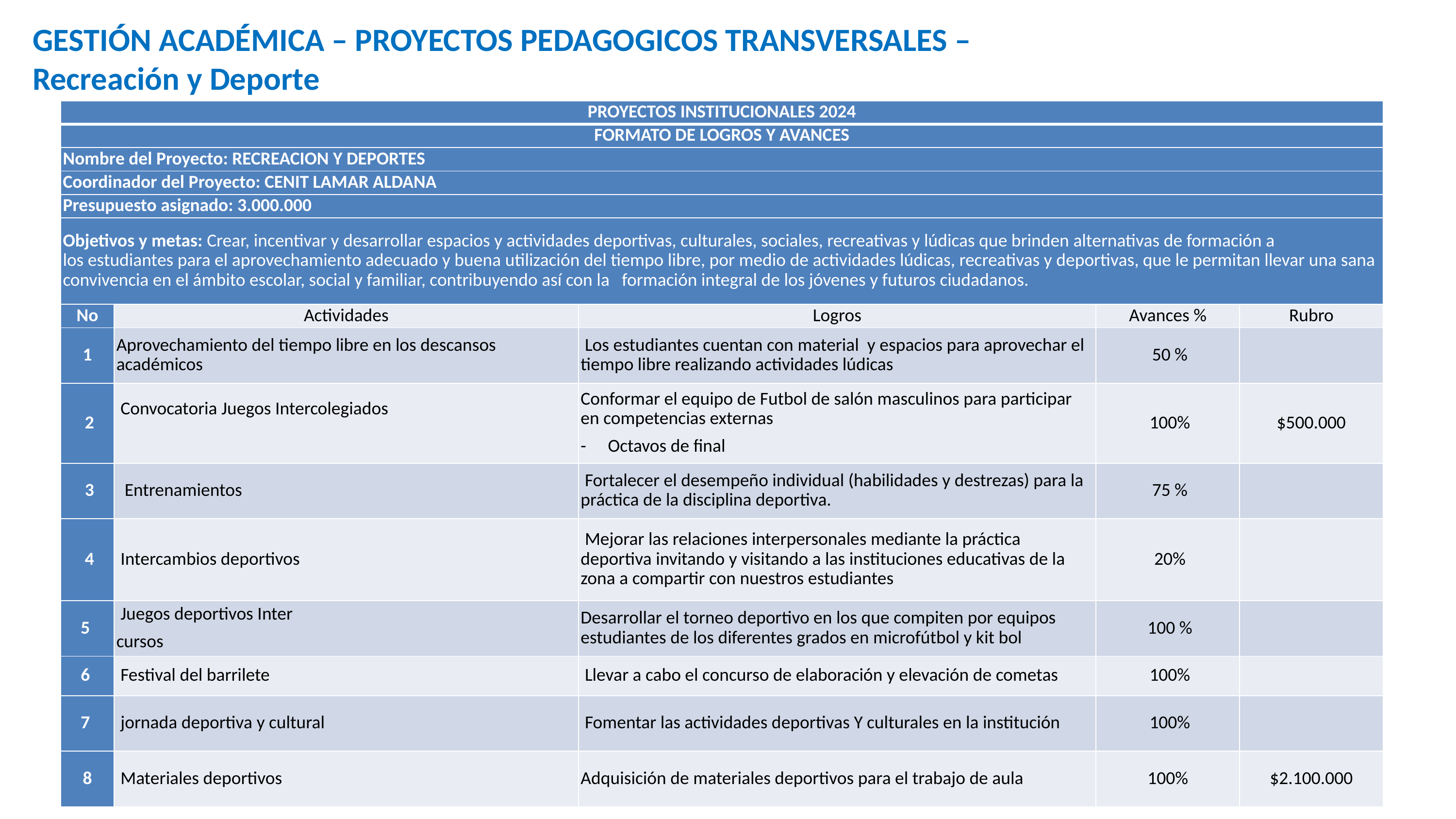

GESTIÓN ACADÉMICA – PROYECTOS PEDAGOGICOS TRANSVERSALES –
Recreación y Deporte
| PROYECTOS INSTITUCIONALES 2024 |  |  |  |  |
| --- | --- | --- | --- | --- |
| FORMATO DE LOGROS Y AVANCES |  |  |  |  |
| Nombre del Proyecto: RECREACION Y DEPORTES |  |  |  |  |
| Coordinador del Proyecto: CENIT LAMAR ALDANA |  |  |  |  |
| Presupuesto asignado: 3.000.000 |  |  |  |  |
| Objetivos y metas: Crear, incentivar y desarrollar espacios y actividades deportivas, culturales, sociales, recreativas y lúdicas que brinden alternativas de formación a los estudiantes para el aprovechamiento adecuado y buena utilización del tiempo libre, por medio de actividades lúdicas, recreativas y deportivas, que le permitan llevar una sana convivencia en el ámbito escolar, social y familiar, contribuyendo así con la   formación integral de los jóvenes y futuros ciudadanos. |  |  |  |  |
| No | Actividades | Logros | Avances % | Rubro |
| 1 | Aprovechamiento del tiempo libre en los descansos académicos | Los estudiantes cuentan con material y espacios para aprovechar el tiempo libre realizando actividades lúdicas | 50 % |  |
| 2 | Convocatoria Juegos Intercolegiados | Conformar el equipo de Futbol de salón masculinos para participar en competencias externas Octavos de final | 100% | $500.000 |
| 3 | Entrenamientos | Fortalecer el desempeño individual (habilidades y destrezas) para la práctica de la disciplina deportiva. | 75 % |  |
| 4 | Intercambios deportivos | Mejorar las relaciones interpersonales mediante la práctica deportiva invitando y visitando a las instituciones educativas de la zona a compartir con nuestros estudiantes | 20% |  |
| 5 | Juegos deportivos Inter cursos | Desarrollar el torneo deportivo en los que compiten por equipos estudiantes de los diferentes grados en microfútbol y kit bol | 100 % |  |
| 6 | Festival del barrilete | Llevar a cabo el concurso de elaboración y elevación de cometas | 100% |  |
| 7 | jornada deportiva y cultural | Fomentar las actividades deportivas Y culturales en la institución | 100% |  |
| 8 | Materiales deportivos | Adquisición de materiales deportivos para el trabajo de aula | 100% | $2.100.000 |